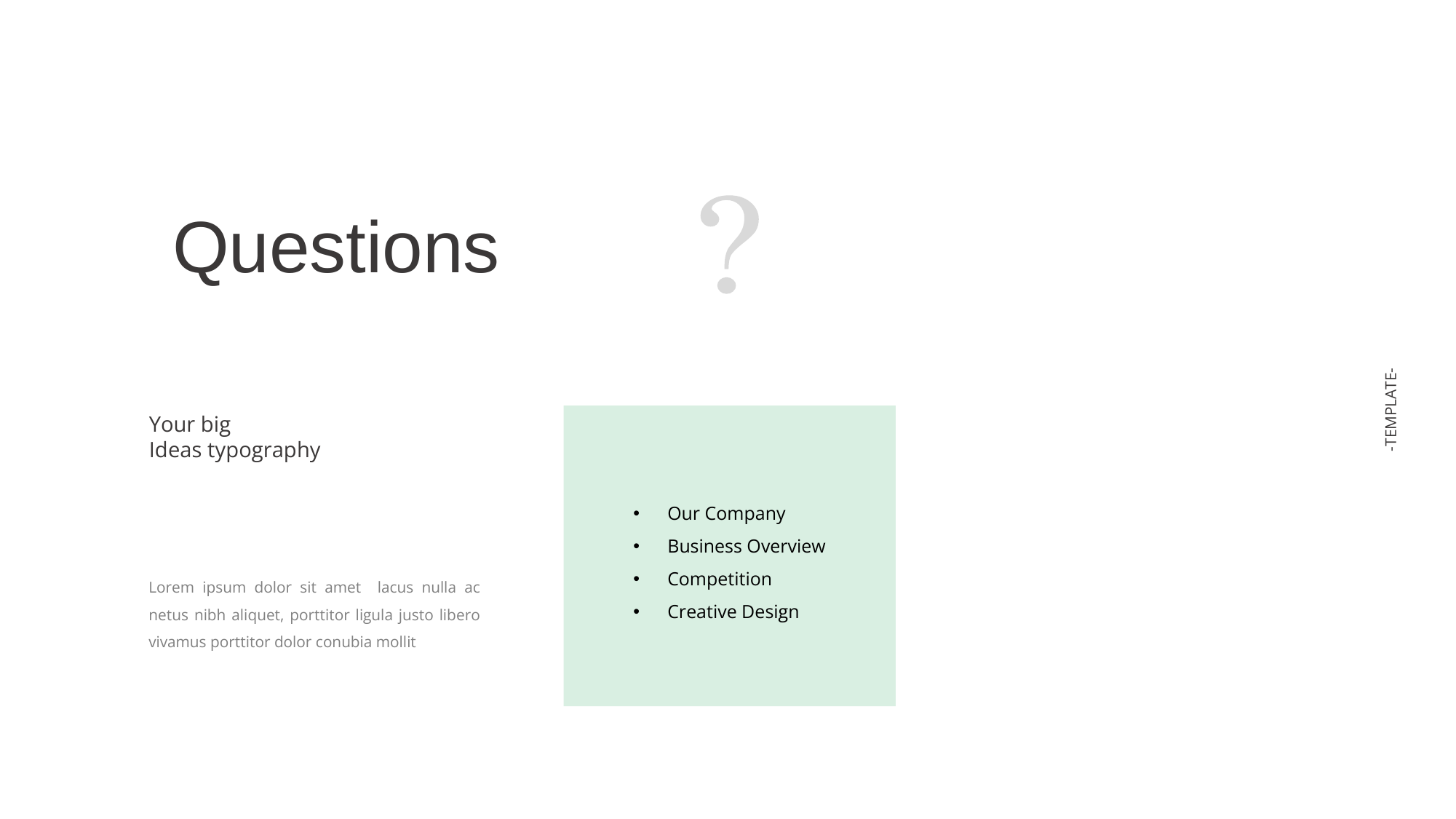

Questions

-TEMPLATE-
Your big
Ideas typography

Our Company
Business Overview
Competition
Creative Design
Lorem ipsum dolor sit amet  lacus nulla ac netus nibh aliquet, porttitor ligula justo libero vivamus porttitor dolor conubia mollit